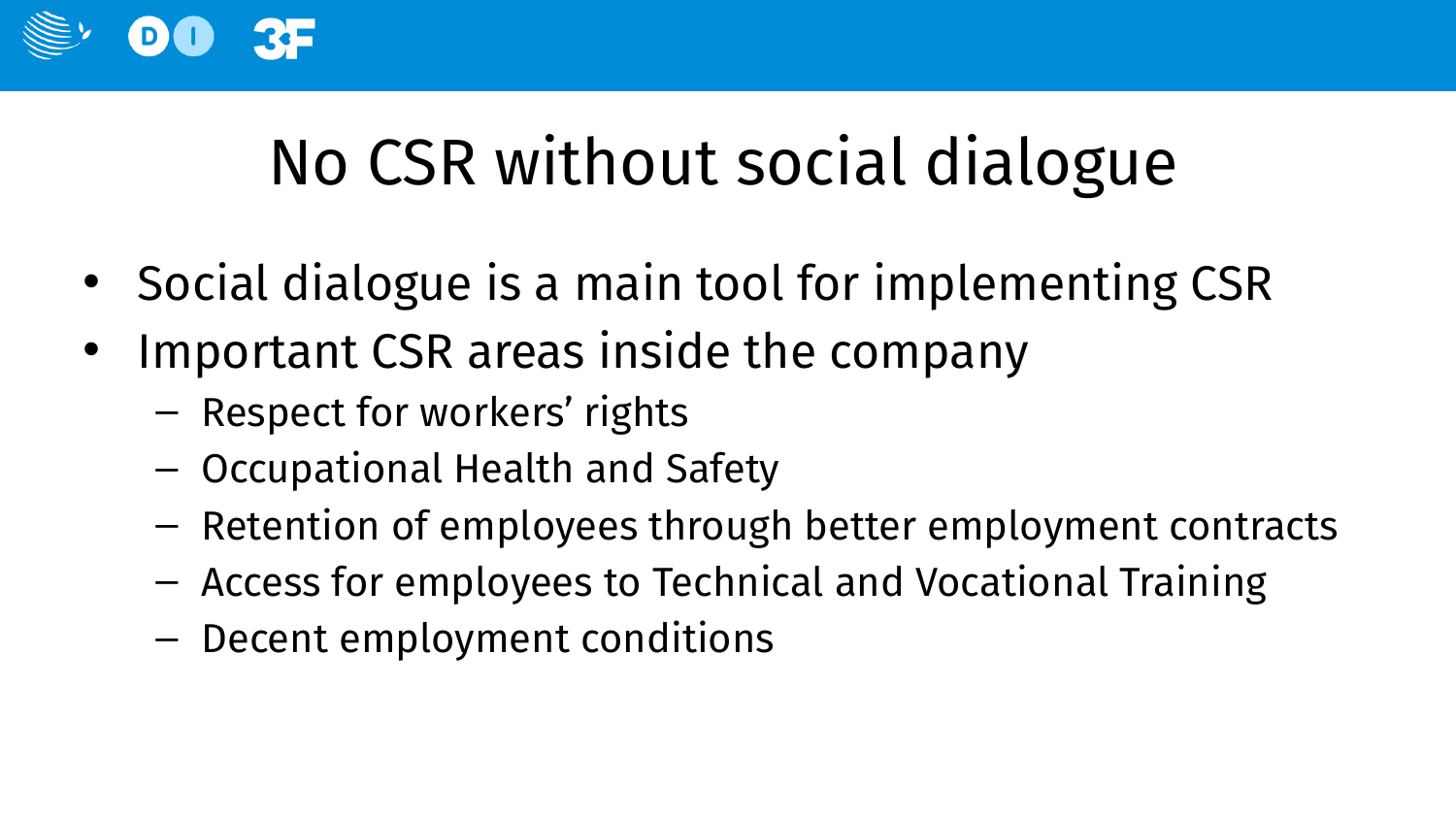

# No CSR without social dialogue
Social dialogue is a main tool for implementing CSR
Important CSR areas inside the company
Respect for workers’ rights
Occupational Health and Safety
Retention of employees through better employment contracts
Access for employees to Technical and Vocational Training
Decent employment conditions